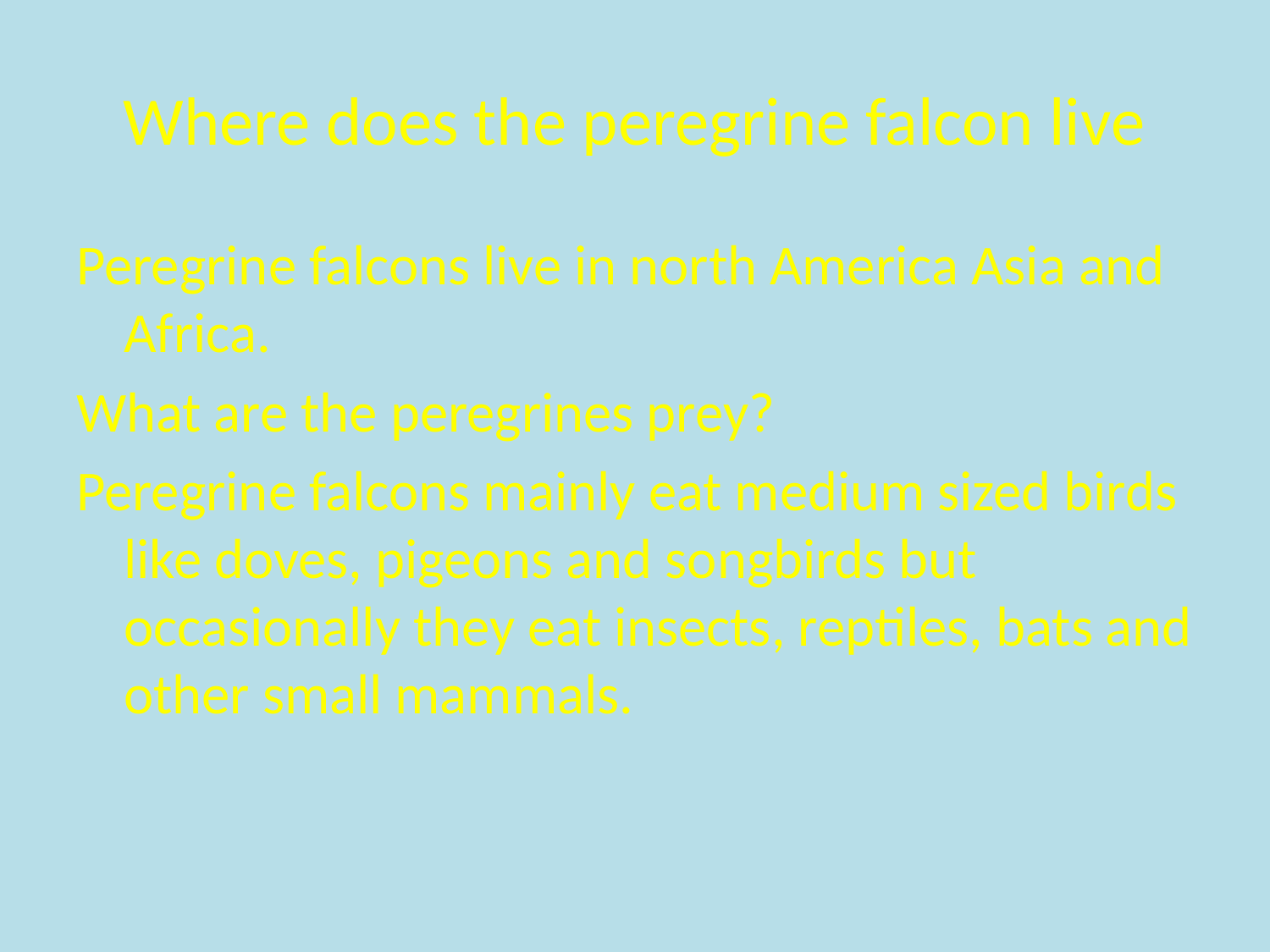

# Where does the peregrine falcon live
Peregrine falcons live in north America Asia and Africa.
What are the peregrines prey?
Peregrine falcons mainly eat medium sized birds like doves, pigeons and songbirds but occasionally they eat insects, reptiles, bats and other small mammals.